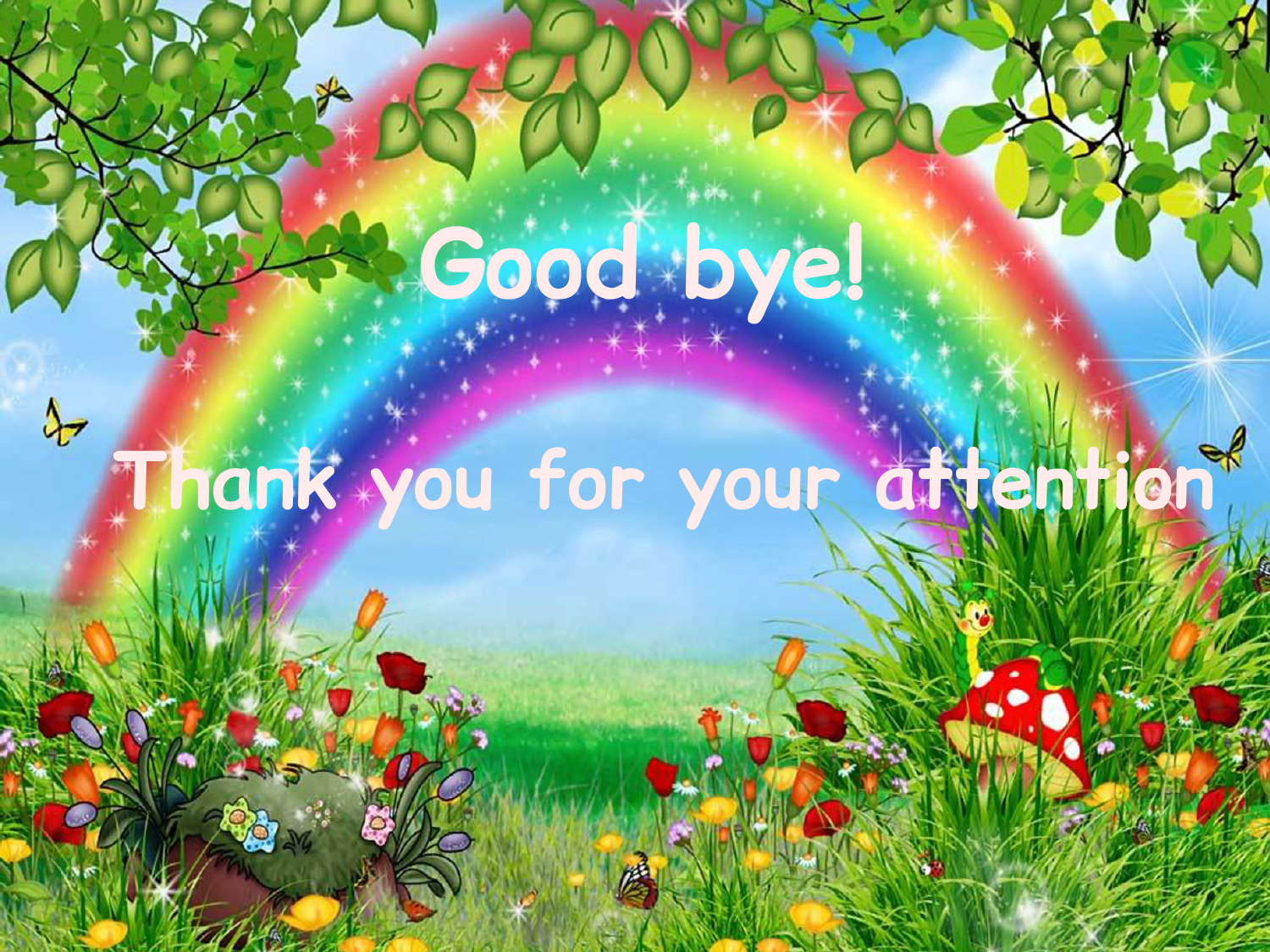

Good bye!

Thank you for your attention